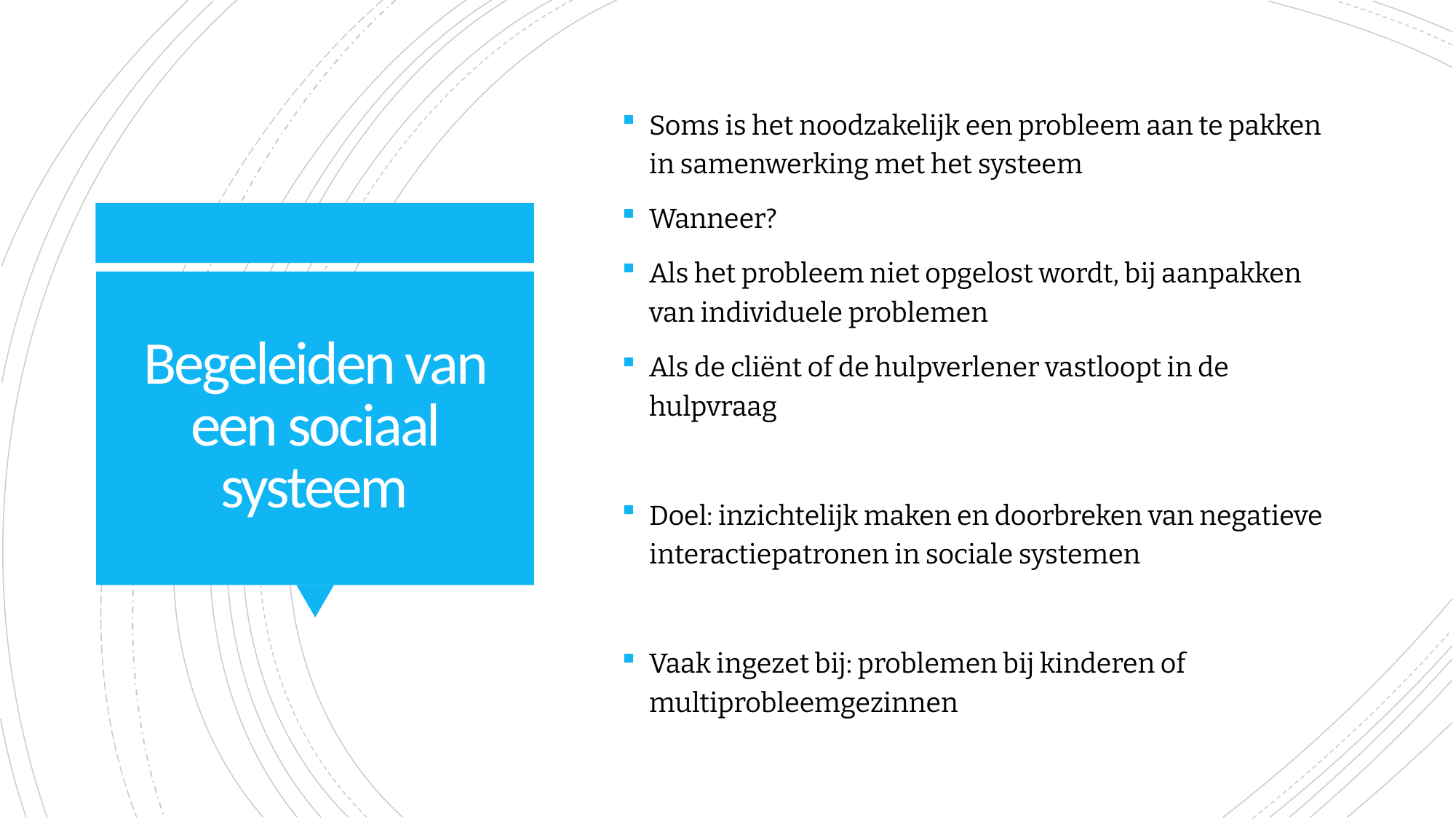

Soms is het noodzakelijk een probleem aan te pakken in samenwerking met het systeem
Wanneer?
Als het probleem niet opgelost wordt, bij aanpakken van individuele problemen
Als de cliënt of de hulpverlener vastloopt in de hulpvraag

Doel: inzichtelijk maken en doorbreken van negatieve interactiepatronen in sociale systemen

Vaak ingezet bij: problemen bij kinderen of multiprobleemgezinnen
# Begeleiden van een sociaal systeem